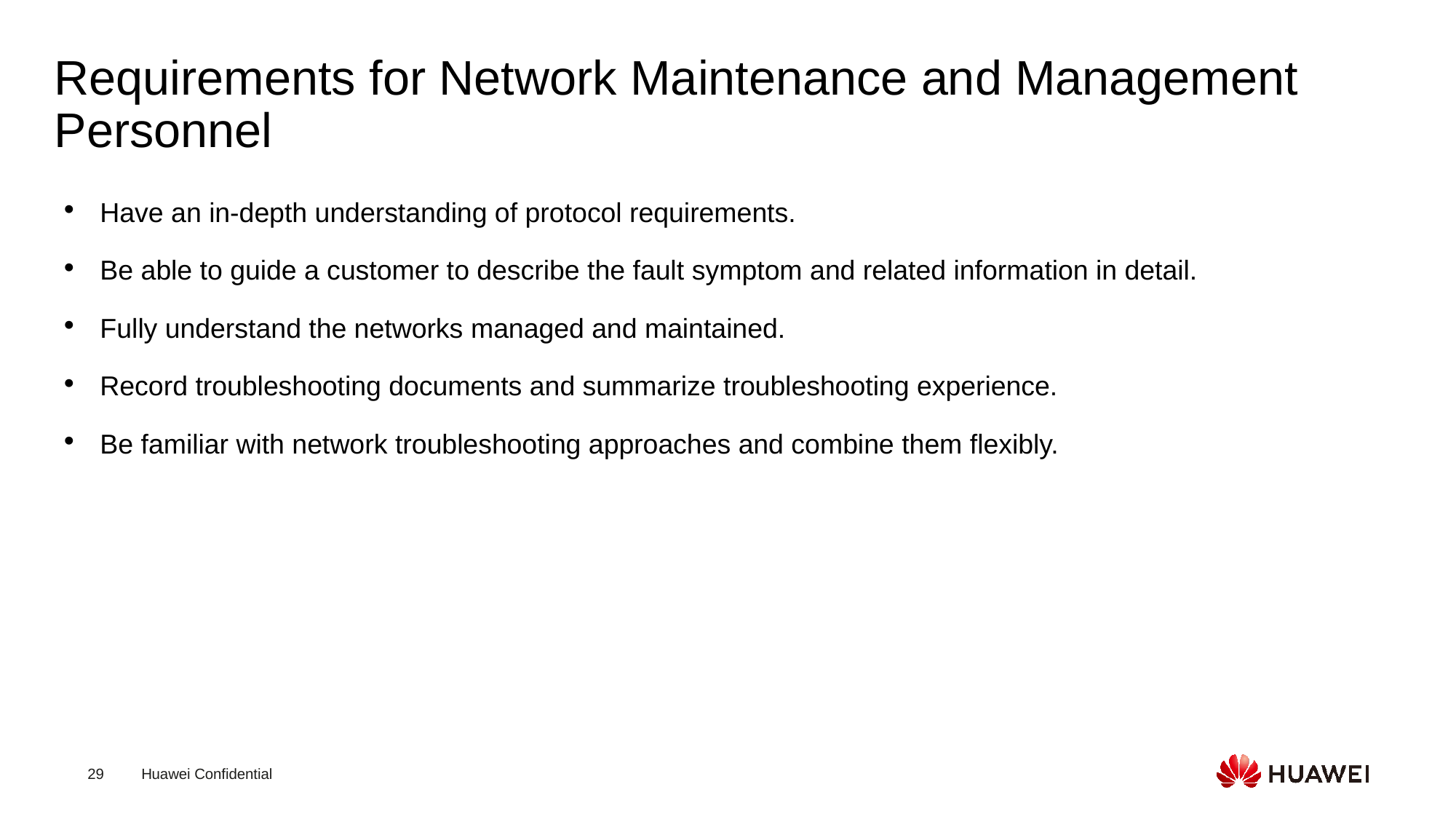

# Requirements for Network Maintenance and Management Personnel
Have an in-depth understanding of protocol requirements.
Be able to guide a customer to describe the fault symptom and related information in detail.
Fully understand the networks managed and maintained.
Record troubleshooting documents and summarize troubleshooting experience.
Be familiar with network troubleshooting approaches and combine them flexibly.